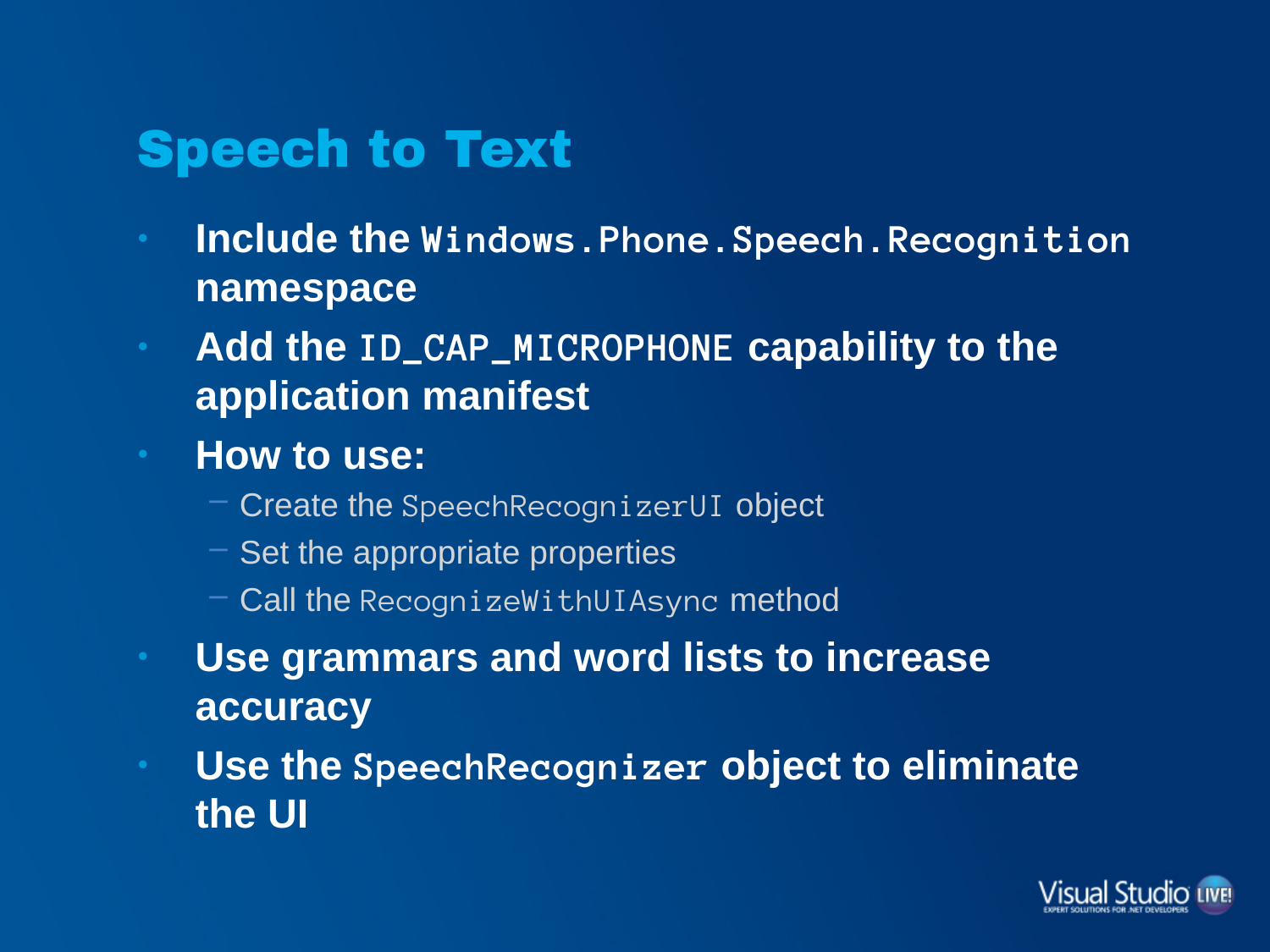

# Speech to Text
Include the Windows.Phone.Speech.Recognition namespace
Add the ID_CAP_MICROPHONE capability to the application manifest
How to use:
Create the SpeechRecognizerUI object
Set the appropriate properties
Call the RecognizeWithUIAsync method
Use grammars and word lists to increase accuracy
Use the SpeechRecognizer object to eliminate the UI